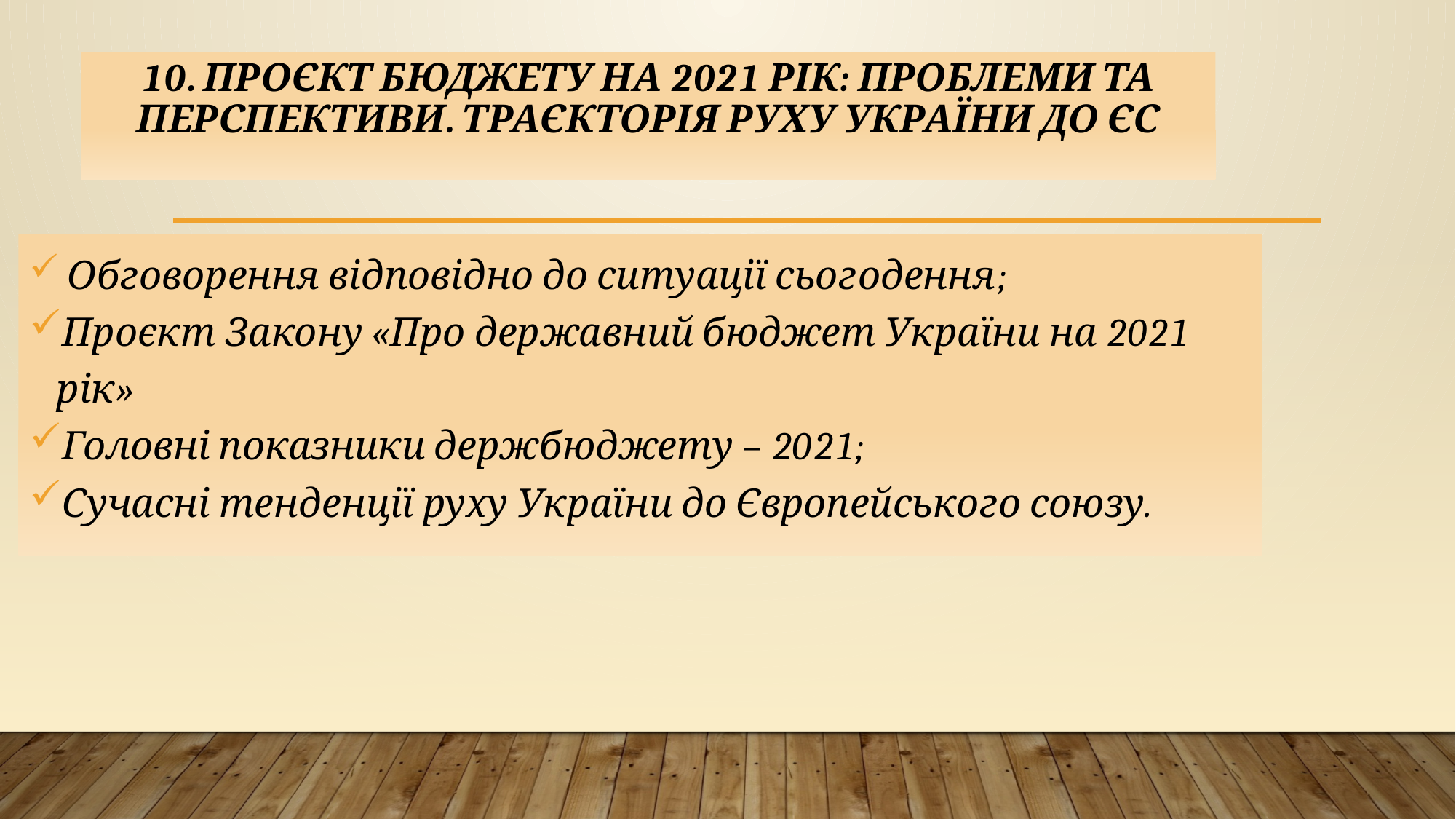

# 10. ПРОЄКТ БЮДЖЕТУ НА 2021 РІК: ПРОБЛЕМИ ТА ПЕРСПЕКТИВИ. ТРАЄКТОРІЯ РУХУ УКРАЇНИ ДО ЄС
 Обговорення відповідно до ситуації сьогодення;
Проєкт Закону «Про державний бюджет України на 2021 рік»
Головні показники держбюджету – 2021;
Сучасні тенденції руху України до Європейського союзу.